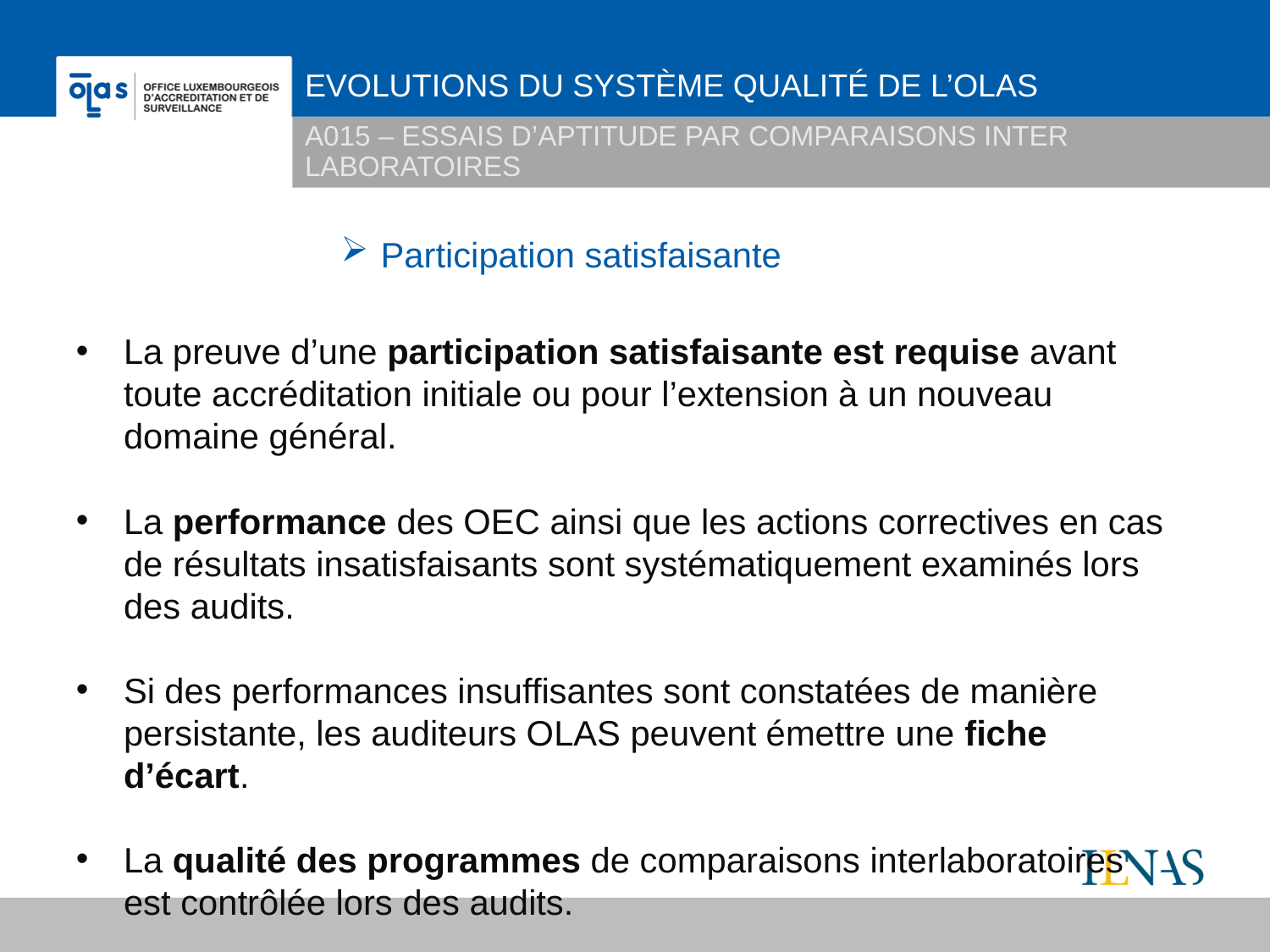

# Evolutions du système qualité de l’OLAS
A015 – Essais d’aptitude par comparaisons inter laboratoires
Participation satisfaisante
La preuve d’une participation satisfaisante est requise avant toute accréditation initiale ou pour l’extension à un nouveau domaine général.

La performance des OEC ainsi que les actions correctives en cas de résultats insatisfaisants sont systématiquement examinés lors des audits.

Si des performances insuffisantes sont constatées de manière persistante, les auditeurs OLAS peuvent émettre une fiche d’écart.

La qualité des programmes de comparaisons interlaboratoires est contrôlée lors des audits.